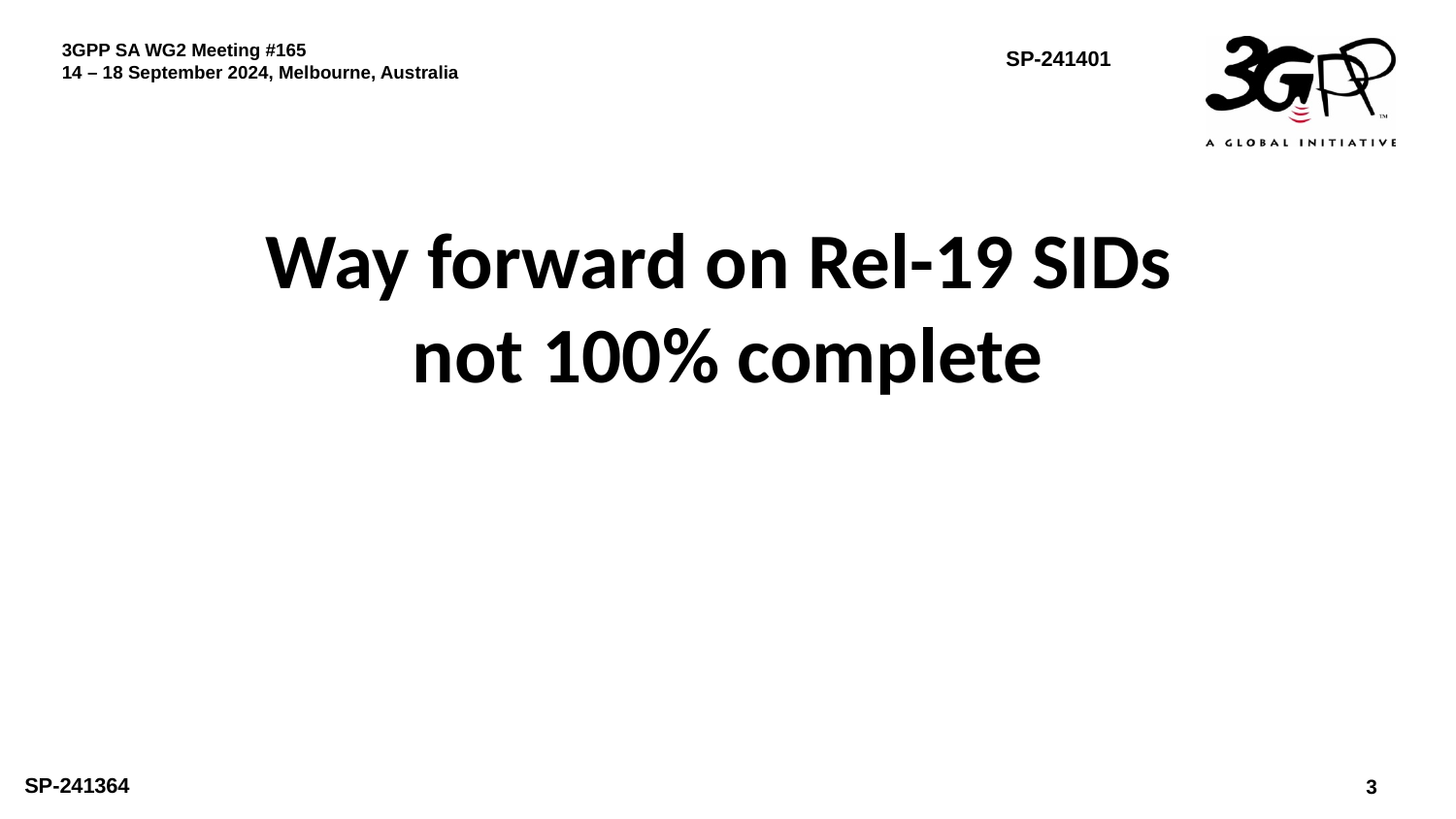

Way forward on Rel-19 SIDs
not 100% complete